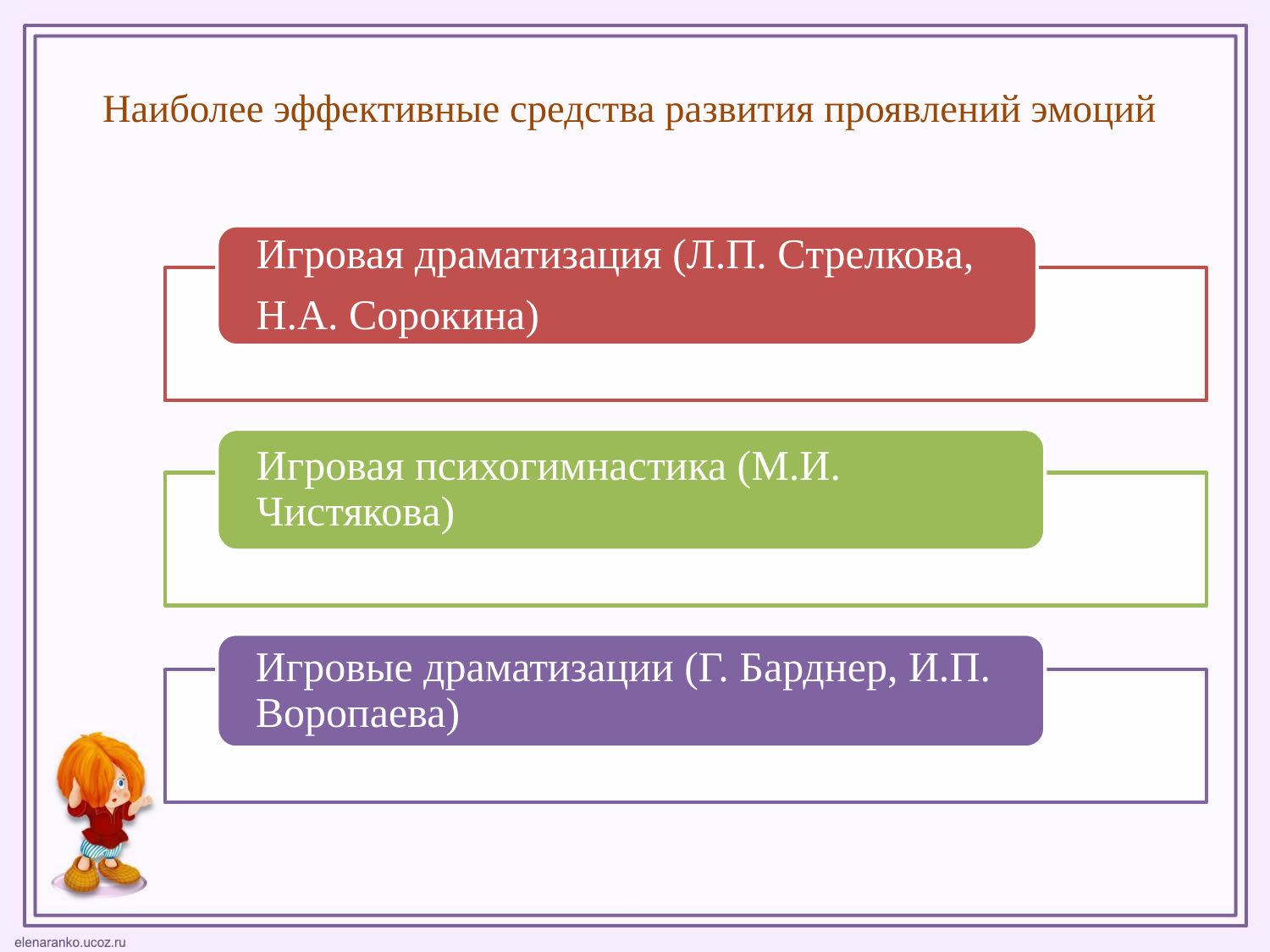

# Наиболее эффективные средства развития проявлений эмоций
Игровая драматизация (Л.П. Стрелкова,
Н.А. Сорокина)
Игровая психогимнастика (М.И. Чистякова)
Игровые драматизации (Г. Барднер, И.П. Воропаева)